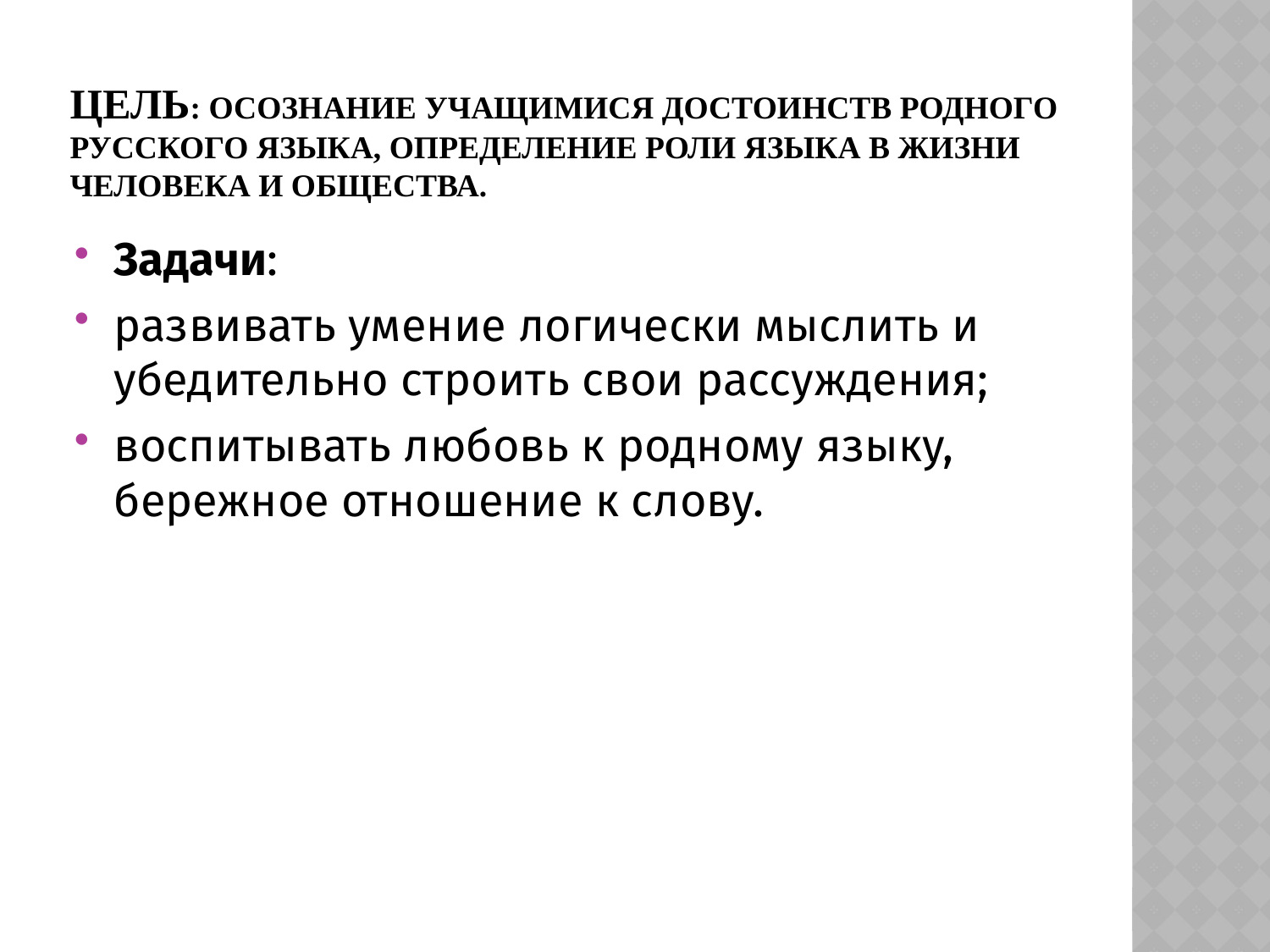

# Цель: осознание учащимися достоинств родного русского языка, определение роли языка в жизни человека и общества.
Задачи:
развивать умение логически мыслить и убедительно строить свои рассуждения;
воспитывать любовь к родному языку, бережное отношение к слову.